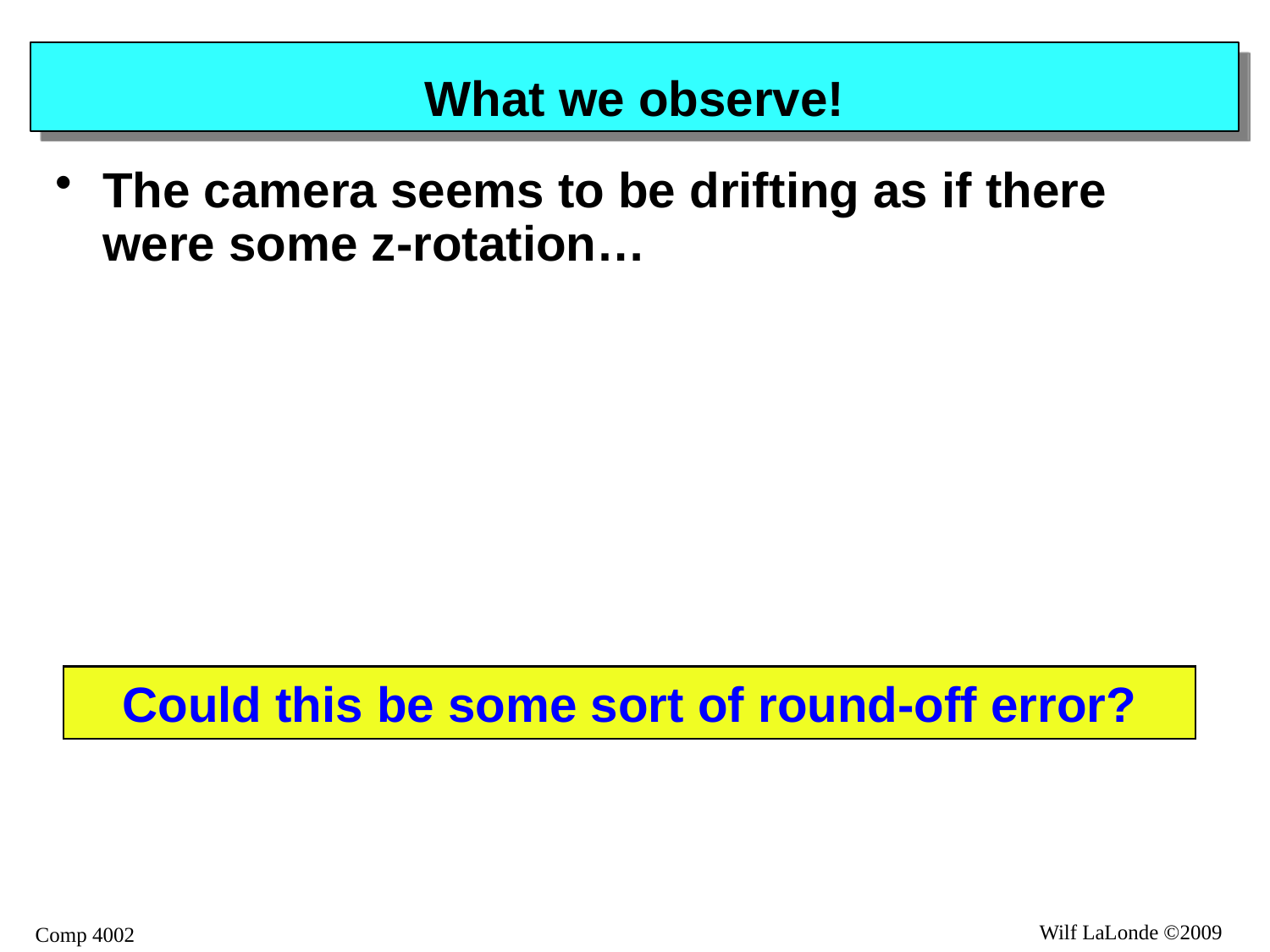

# What we observe!
The camera seems to be drifting as if there were some z-rotation…
Could this be some sort of round-off error?